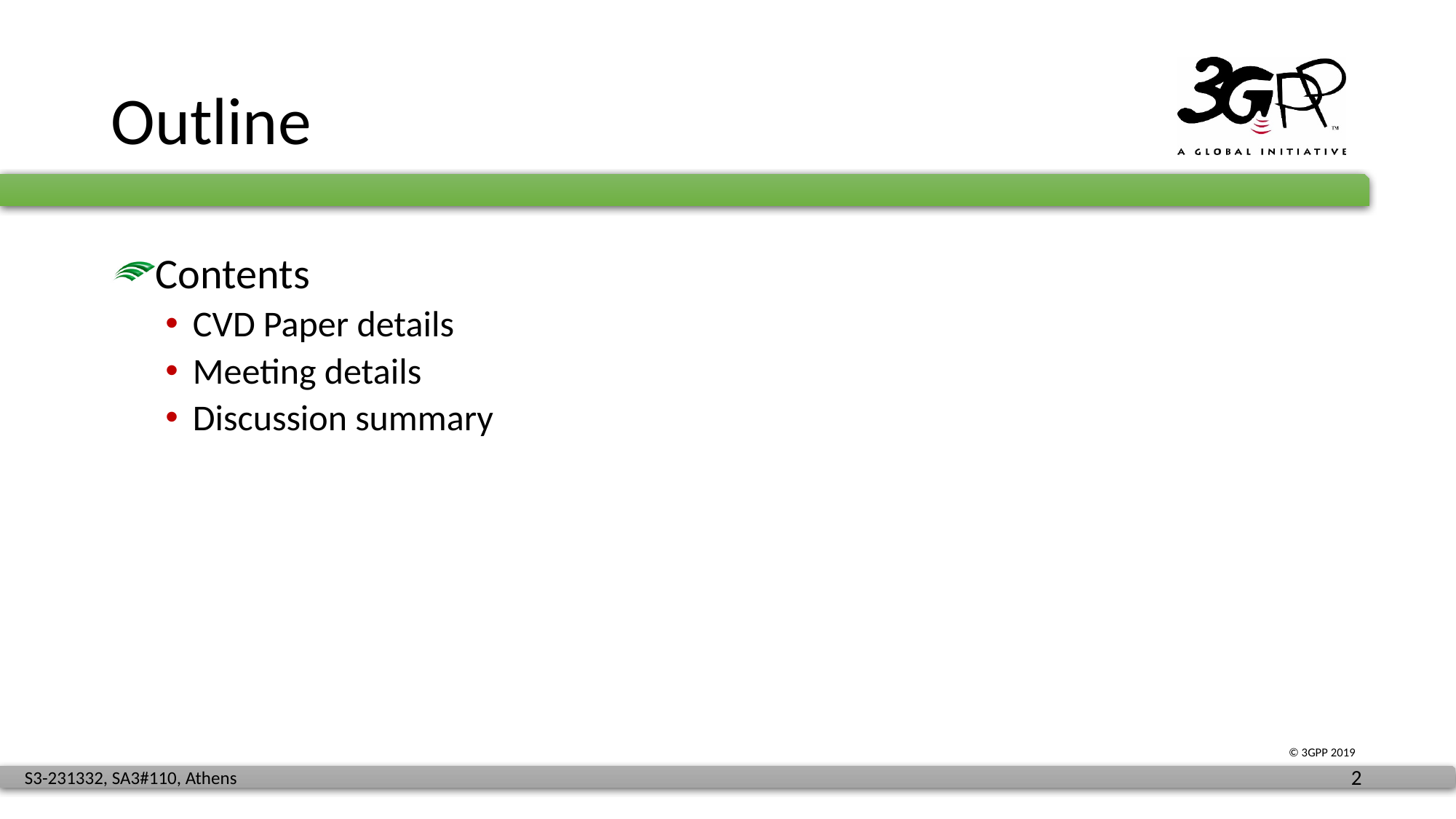

# Outline

Contents
CVD Paper details
Meeting details
Discussion summary